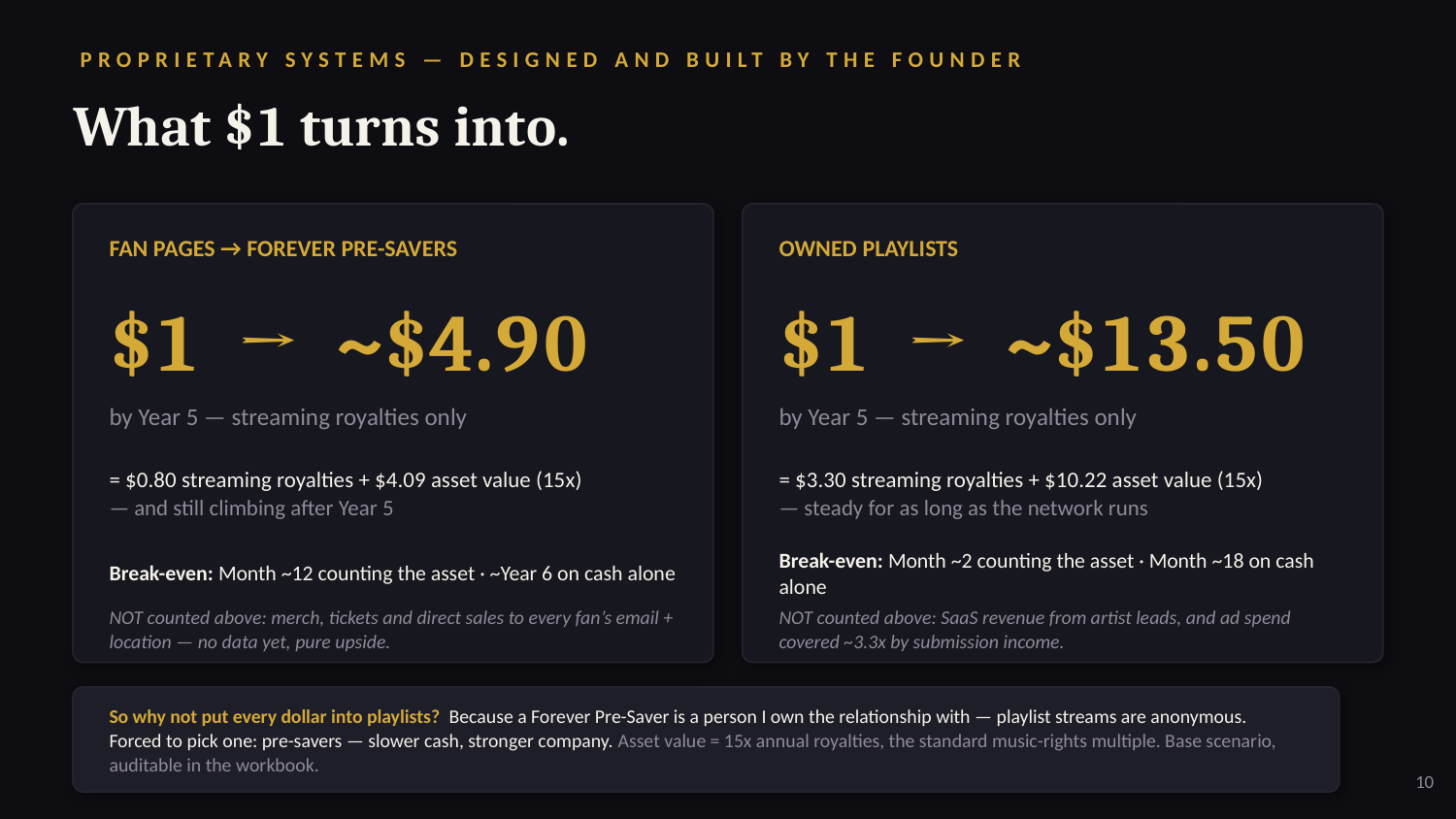

PROPRIETARY SYSTEMS — DESIGNED AND BUILT BY THE FOUNDER
What $1 turns into.

FAN PAGES → FOREVER PRE-SAVERS
OWNED PLAYLISTS
$1  →  ~$4.90
$1  →  ~$13.50
by Year 5 — streaming royalties only
by Year 5 — streaming royalties only
= $0.80 streaming royalties + $4.09 asset value (15x)
— and still climbing after Year 5
= $3.30 streaming royalties + $10.22 asset value (15x)
— steady for as long as the network runs
Break-even: Month ~12 counting the asset · ~Year 6 on cash alone
Break-even: Month ~2 counting the asset · Month ~18 on cash alone
NOT counted above: merch, tickets and direct sales to every fan’s email + location — no data yet, pure upside.
NOT counted above: SaaS revenue from artist leads, and ad spend covered ~3.3x by submission income.

So why not put every dollar into playlists?  Because a Forever Pre-Saver is a person I own the relationship with — playlist streams are anonymous. Forced to pick one: pre-savers — slower cash, stronger company. Asset value = 15x annual royalties, the standard music-rights multiple. Base scenario, auditable in the workbook.
10